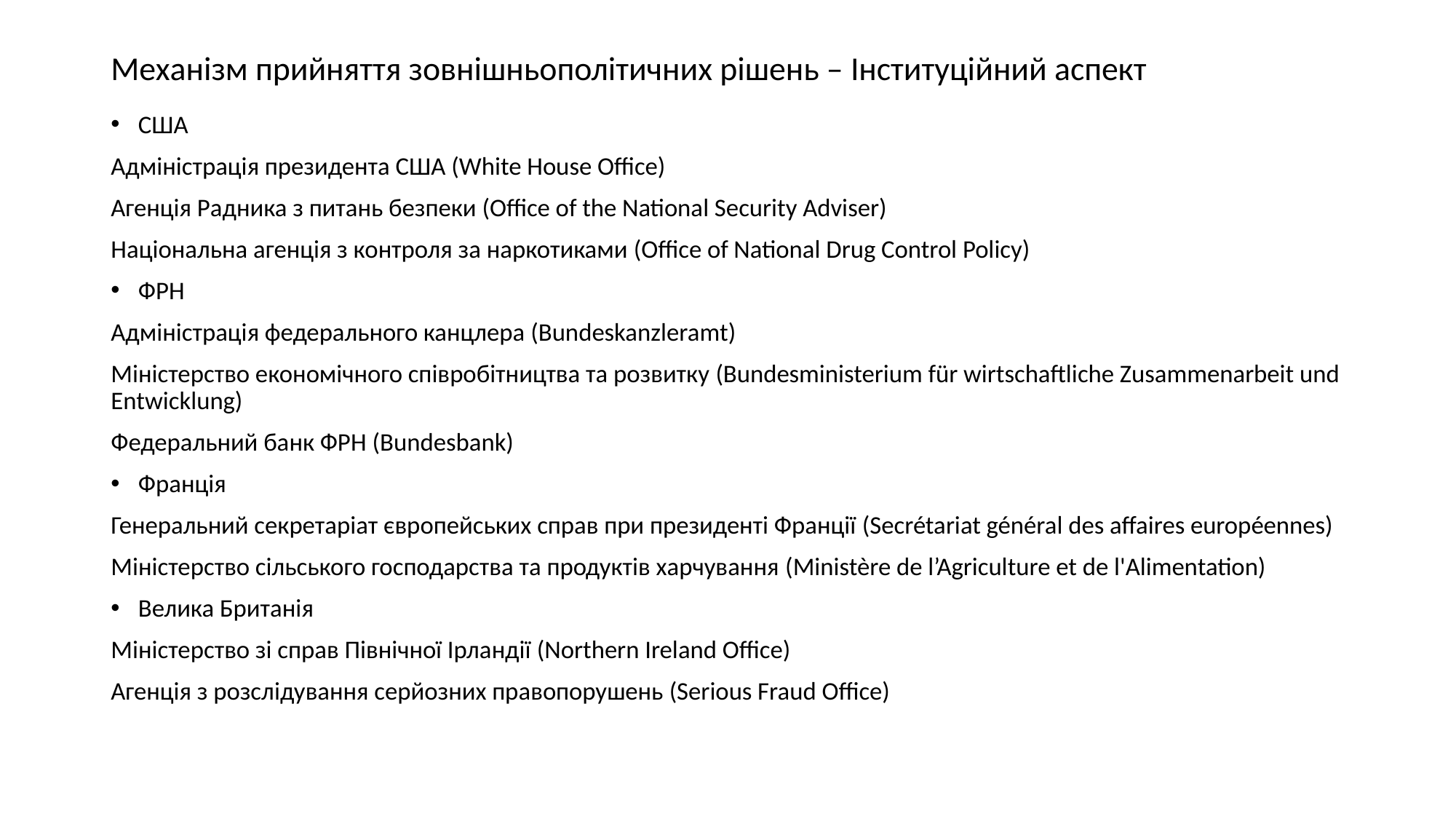

# Механізм прийняття зовнішньополітичних рішень – Інституційний аспект
США
Адміністрація президента США (White House Office)
Агенція Радника з питань безпеки (Office of the National Security Adviser)
Національна агенція з контроля за наркотиками (Office of National Drug Control Policy)
ФРН
Адміністрація федерального канцлера (Bundeskanzleramt)
Міністерство економічного співробітництва та розвитку (Bundesministerium für wirtschaftliche Zusammenarbeit und Entwicklung)
Федеральний банк ФРН (Bundesbank)
Франція
Генеральний секретаріат європейських справ при президенті Франції (Secrétariat général des affaires européennes)
Міністерство сільського господарства та продуктів харчування (Ministère de l’Agriculture et de l'Alimentation)
Велика Британія
Міністерство зі справ Північної Ірландії (Northern Ireland Office)
Агенція з розслідування серйозних правопорушень (Serious Fraud Office)